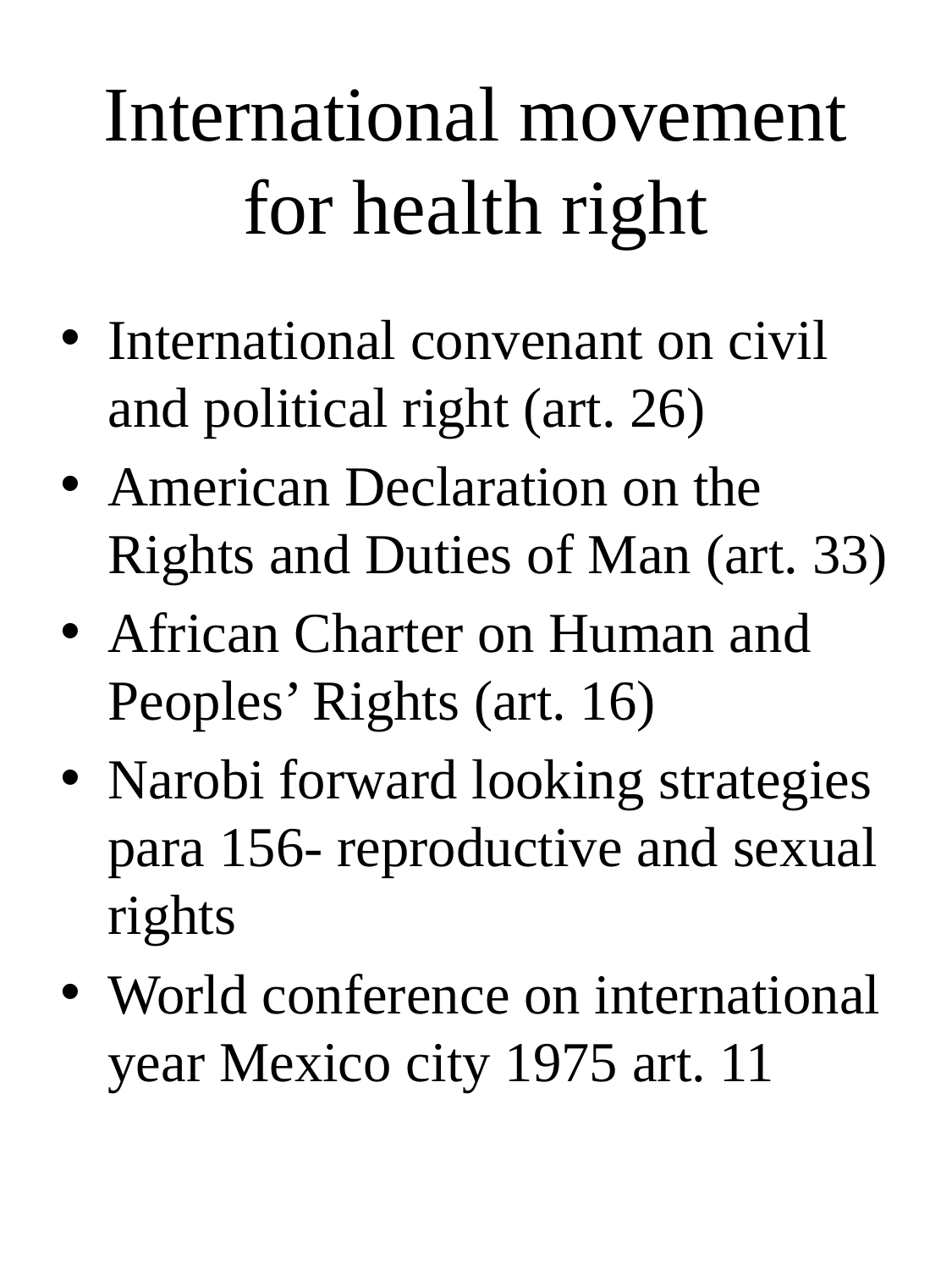

# International movement for health right
International convenant on civil and political right (art. 26)
American Declaration on the Rights and Duties of Man (art. 33)
African Charter on Human and Peoples’ Rights (art. 16)
Narobi forward looking strategies para 156- reproductive and sexual rights
World conference on international year Mexico city 1975 art. 11